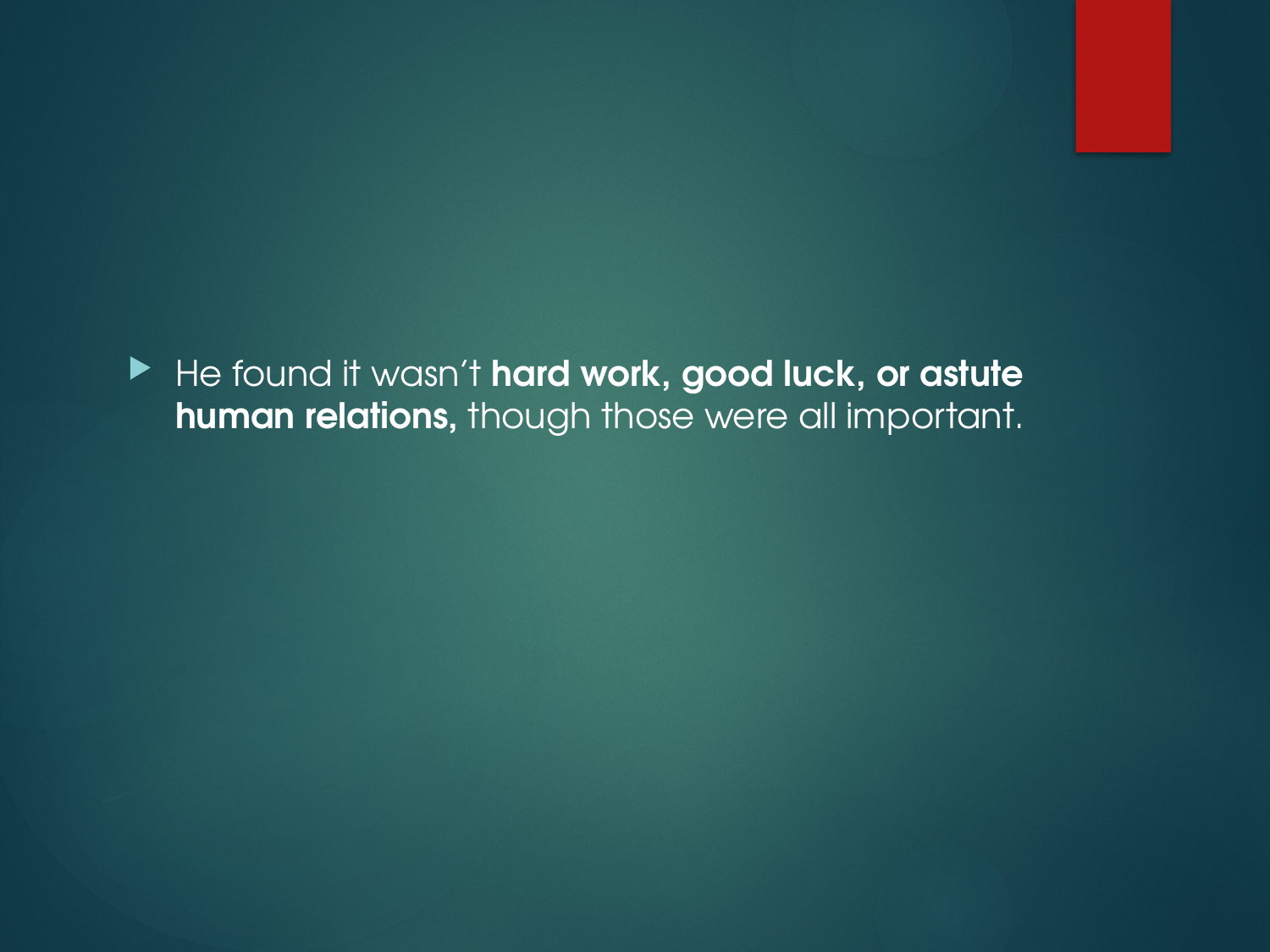

#

He found it wasn’t hard work, good luck, or astute human relations, though those were all important.